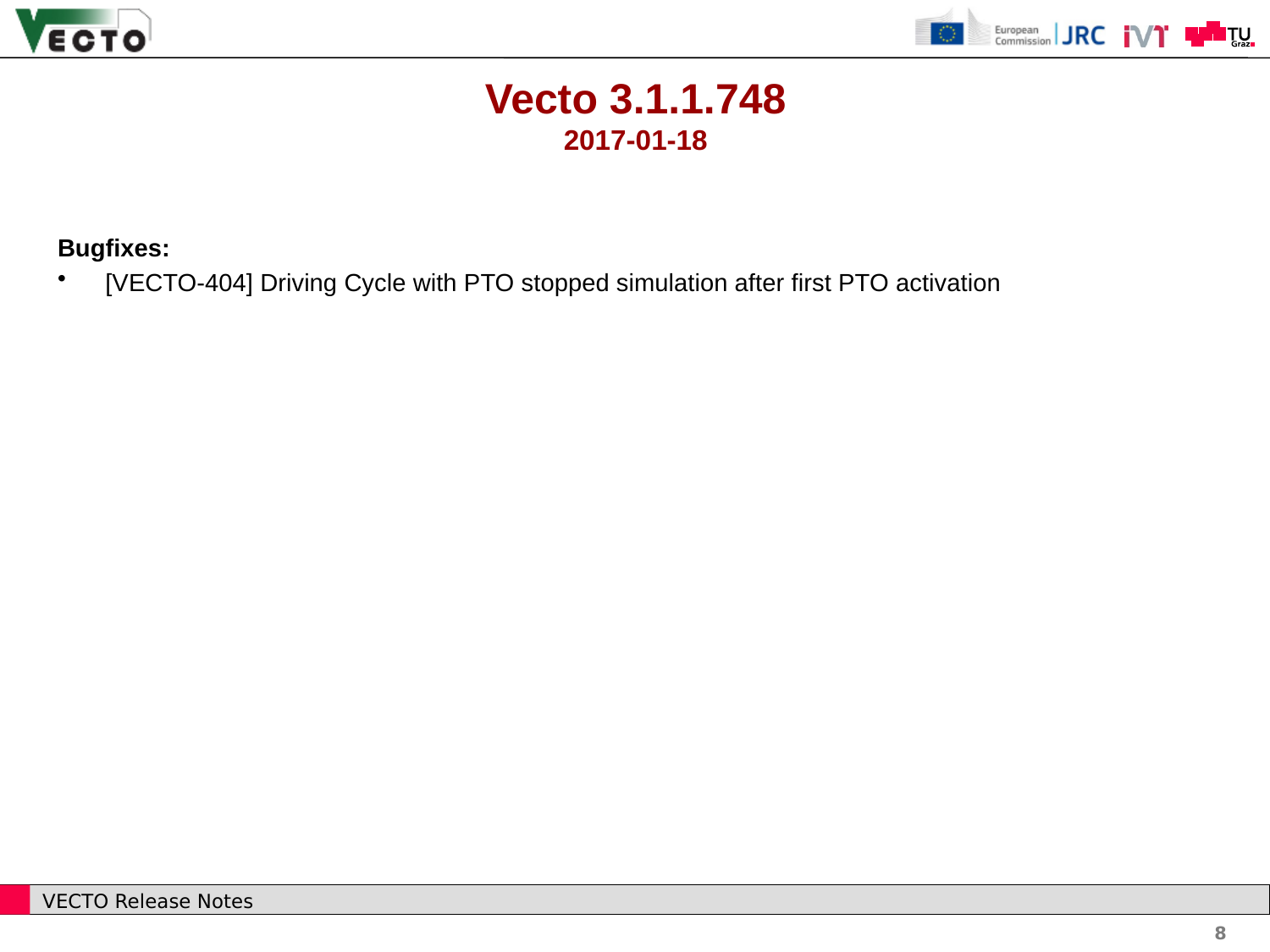

# Vecto 3.1.1.748 2017-01-18
Bugfixes:
[VECTO-404] Driving Cycle with PTO stopped simulation after first PTO activation